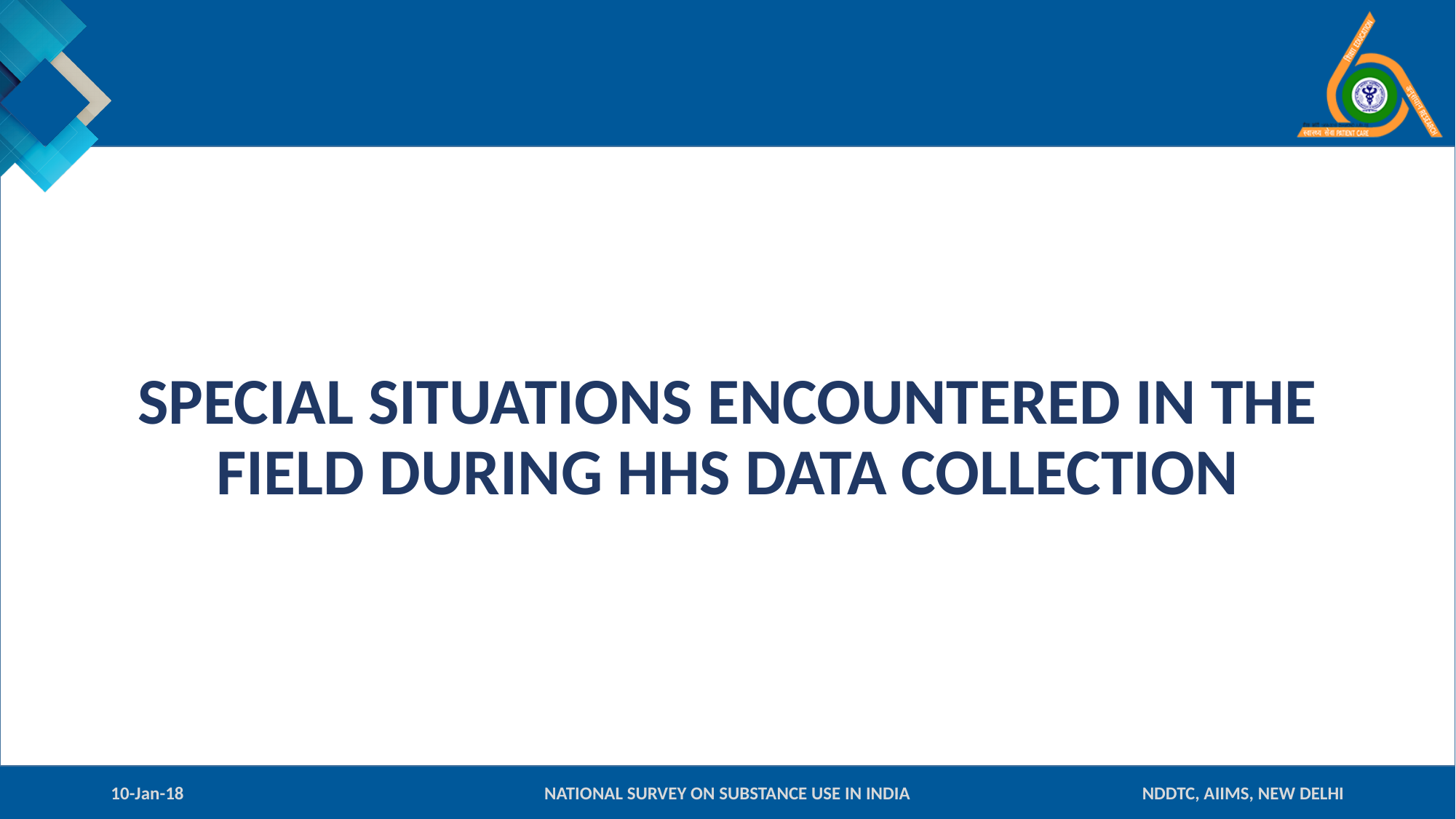

#

SPECIAL SITUATIONS ENCOUNTERED IN THE FIELD DURING HHS DATA COLLECTION
10-Jan-18
NATIONAL SURVEY ON SUBSTANCE USE IN INDIA
NDDTC, AIIMS, NEW DELHI